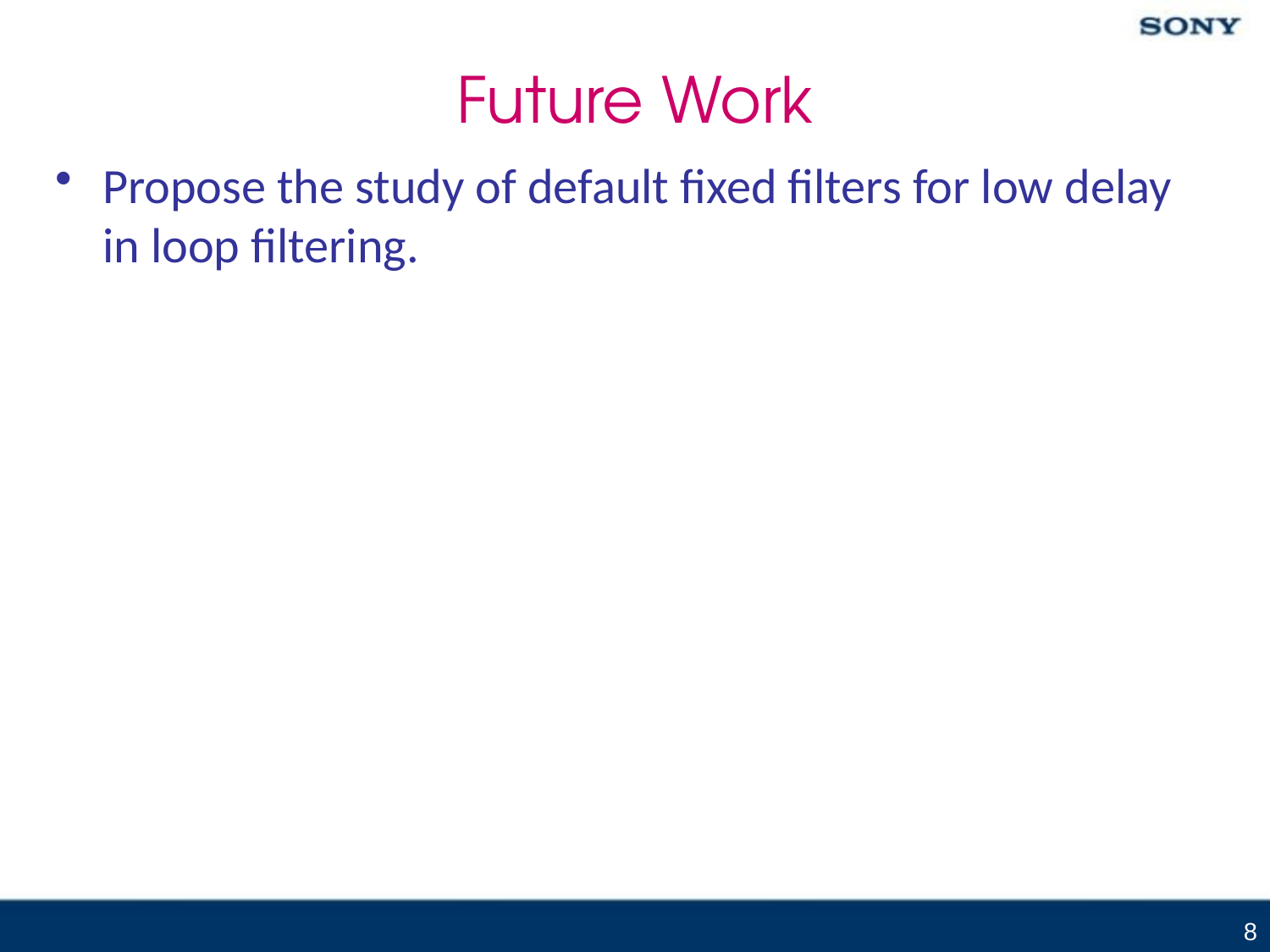

# Future Work
Propose the study of default fixed filters for low delay in loop filtering.
8